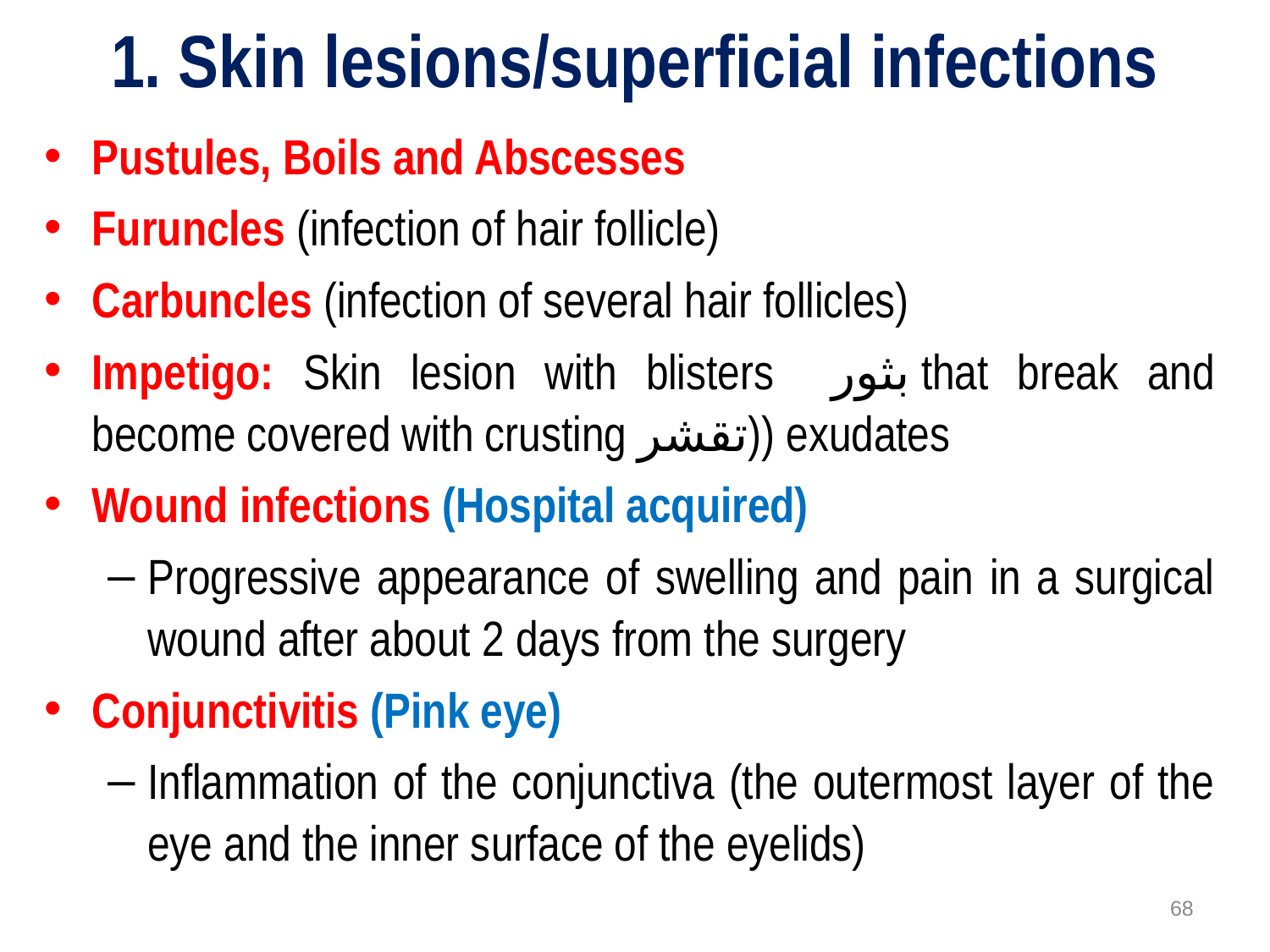

# 1. Skin lesions/superficial infections
Pustules, Boils and Abscesses
Furuncles (infection of hair follicle)
Carbuncles (infection of several hair follicles)
Impetigo: Skin lesion with blisters  بثور that break and become covered with crusting تقشر)) exudates
Wound infections (Hospital acquired)
Progressive appearance of swelling and pain in a surgical wound after about 2 days from the surgery
Conjunctivitis (Pink eye)
Inflammation of the conjunctiva (the outermost layer of the eye and the inner surface of the eyelids)

68